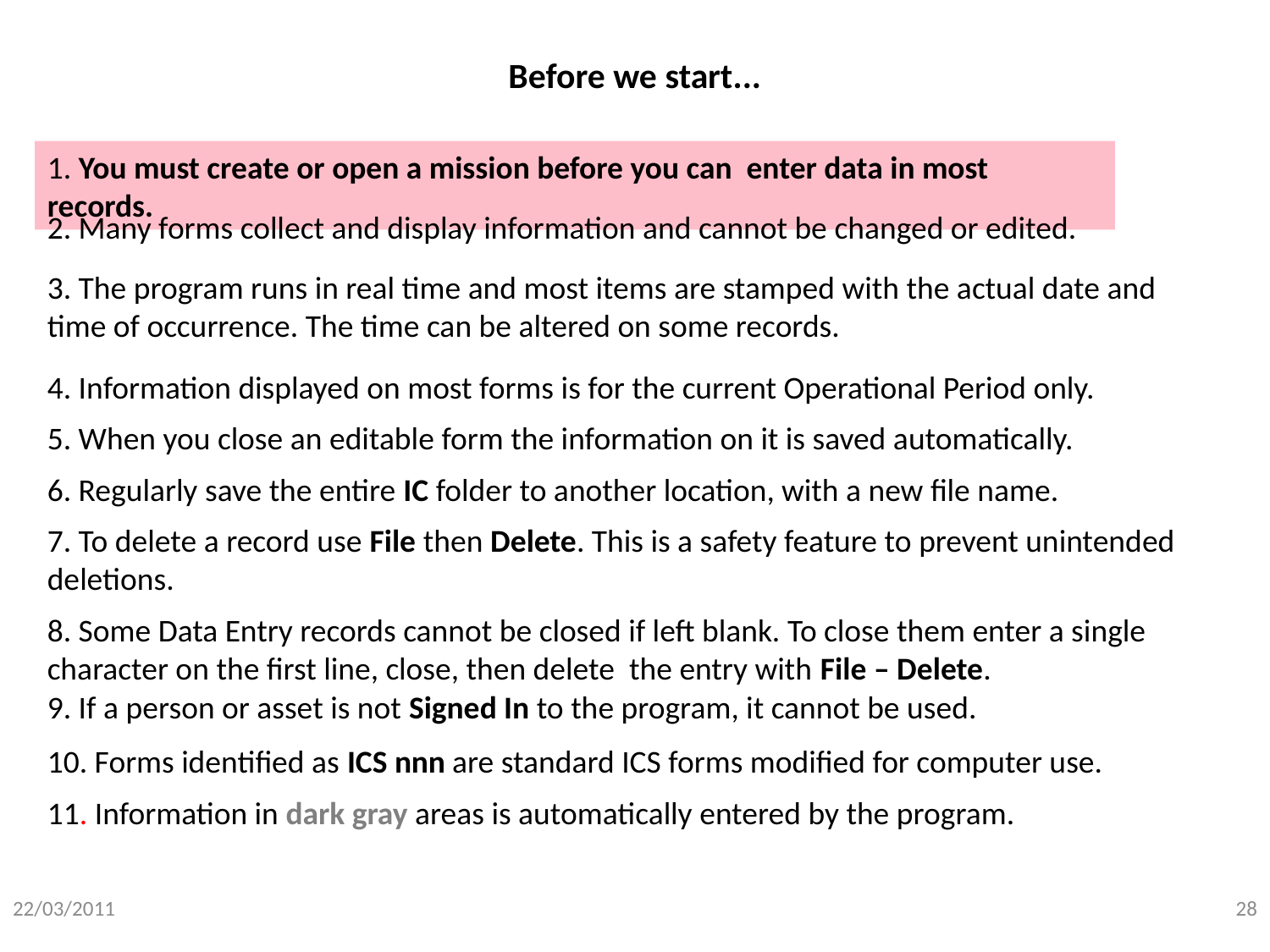

# Before we start...
1. You must create or open a mission before you can  enter data in most records.
2. Many forms collect and display information and cannot be changed or edited.
3. The program runs in real time and most items are stamped with the actual date and time of occurrence. The time can be altered on some records.
4. Information displayed on most forms is for the current Operational Period only.
5. When you close an editable form the information on it is saved automatically.
6. Regularly save the entire IC folder to another location, with a new file name.
7. To delete a record use File then Delete. This is a safety feature to prevent unintended deletions.
8. Some Data Entry records cannot be closed if left blank. To close them enter a single character on the first line, close, then delete  the entry with File – Delete.
9. If a person or asset is not Signed In to the program, it cannot be used.
10. Forms identified as ICS nnn are standard ICS forms modified for computer use.
11. Information in dark gray areas is automatically entered by the program.

22/03/2011
28